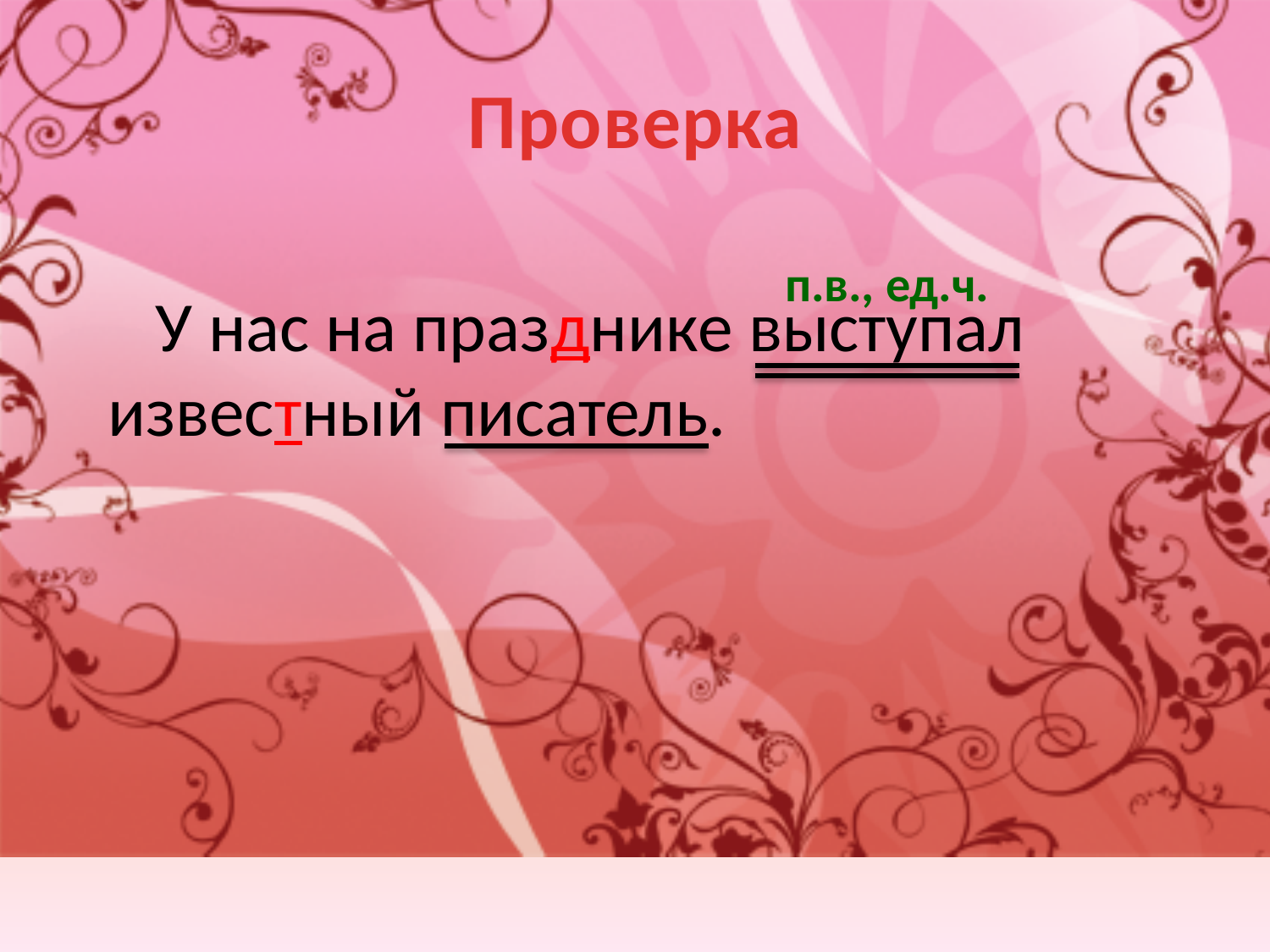

# Проверка

   У нас на празднике выступал известный писатель.

п.в., ед.ч.